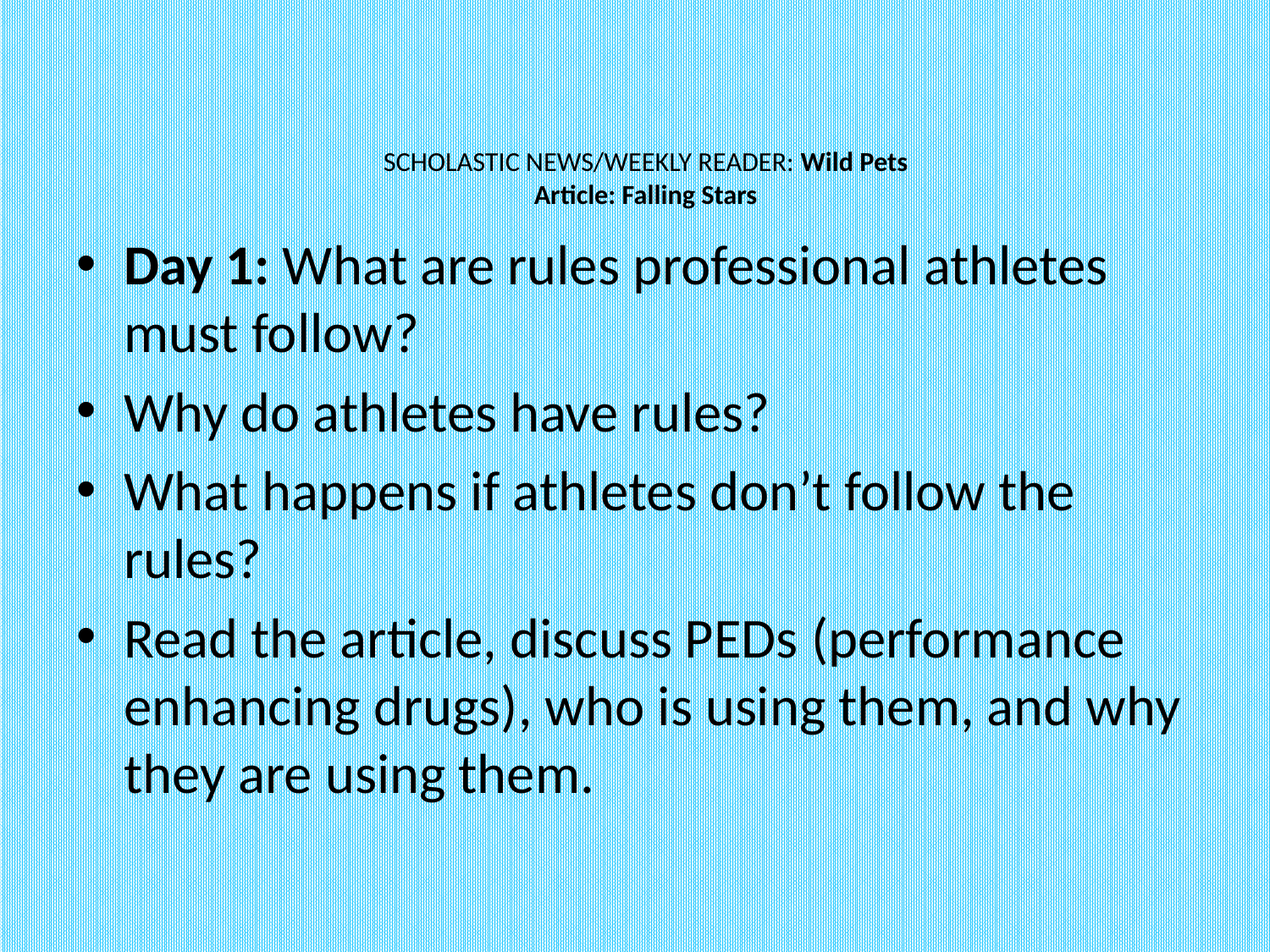

# SCHOLASTIC NEWS/WEEKLY READER: Wild Pets Article: Falling Stars
Day 1: What are rules professional athletes must follow?
Why do athletes have rules?
What happens if athletes don’t follow the rules?
Read the article, discuss PEDs (performance enhancing drugs), who is using them, and why they are using them.